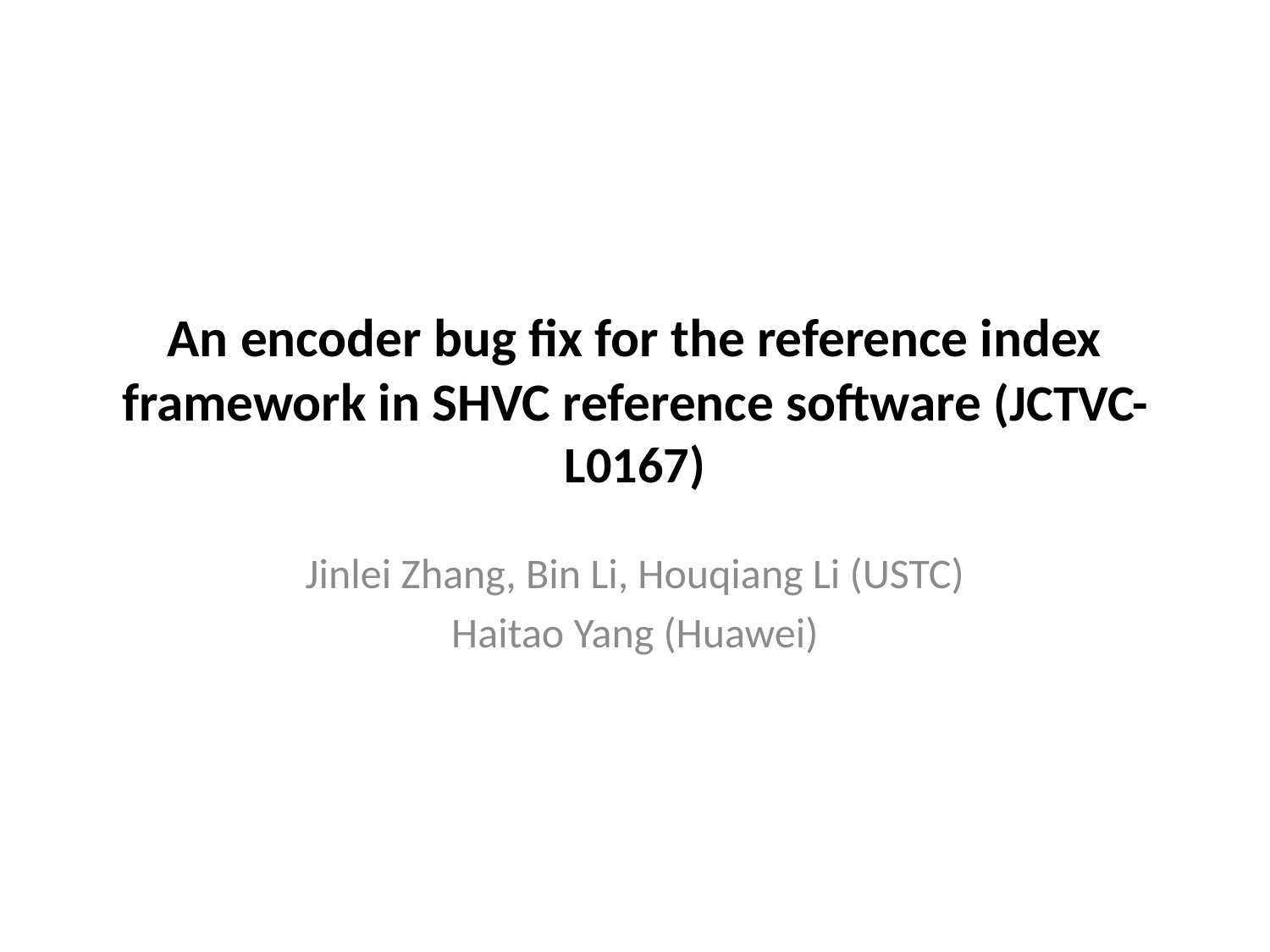

# An encoder bug fix for the reference index framework in SHVC reference software (JCTVC-L0167)
Jinlei Zhang, Bin Li, Houqiang Li (USTC)
Haitao Yang (Huawei)